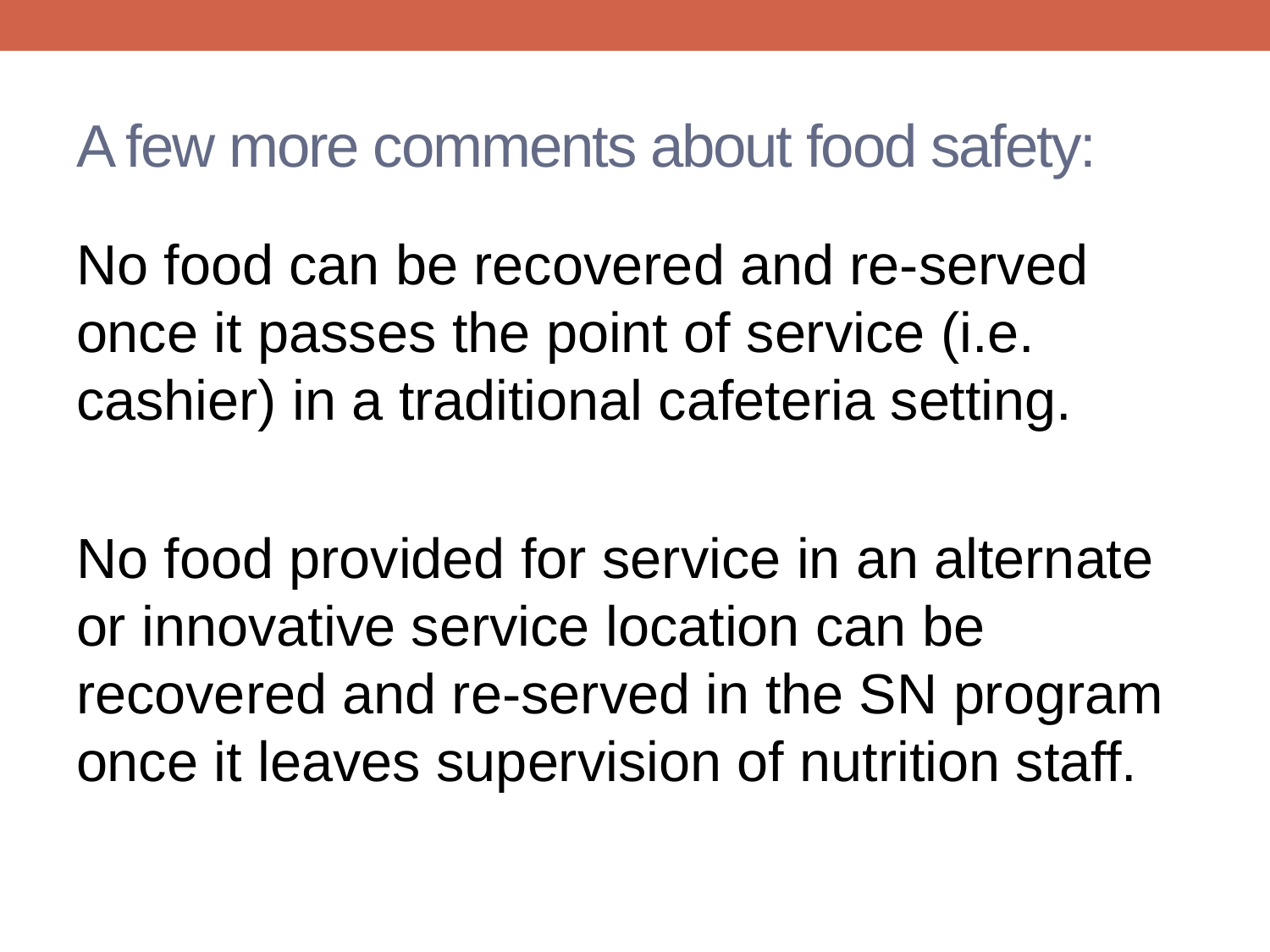

# A few more comments about food safety:
No food can be recovered and re-served once it passes the point of service (i.e. cashier) in a traditional cafeteria setting.

No food provided for service in an alternate or innovative service location can be recovered and re-served in the SN program once it leaves supervision of nutrition staff.